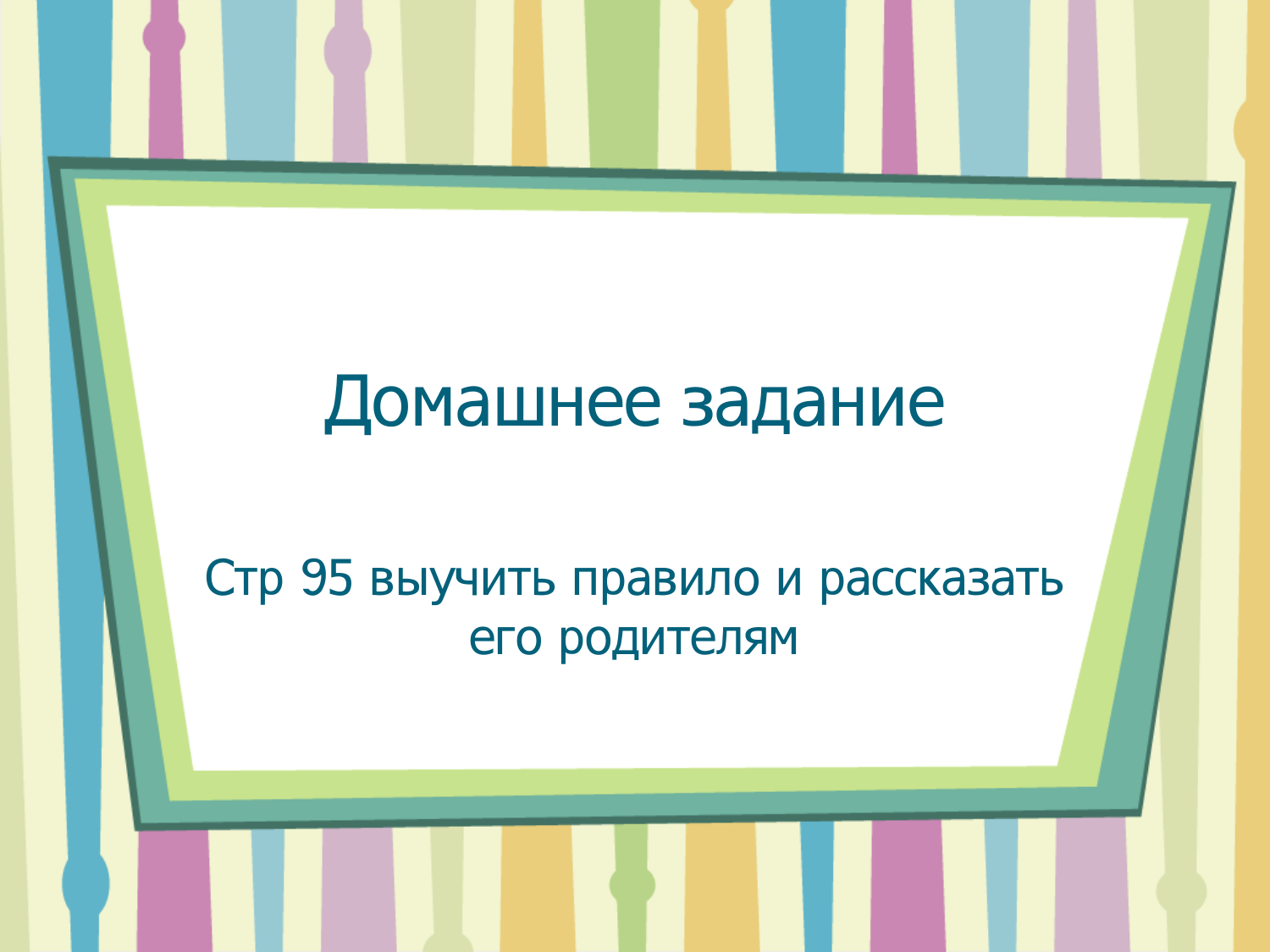

# Домашнее задание
Стр 95 выучить правило и рассказать его родителям